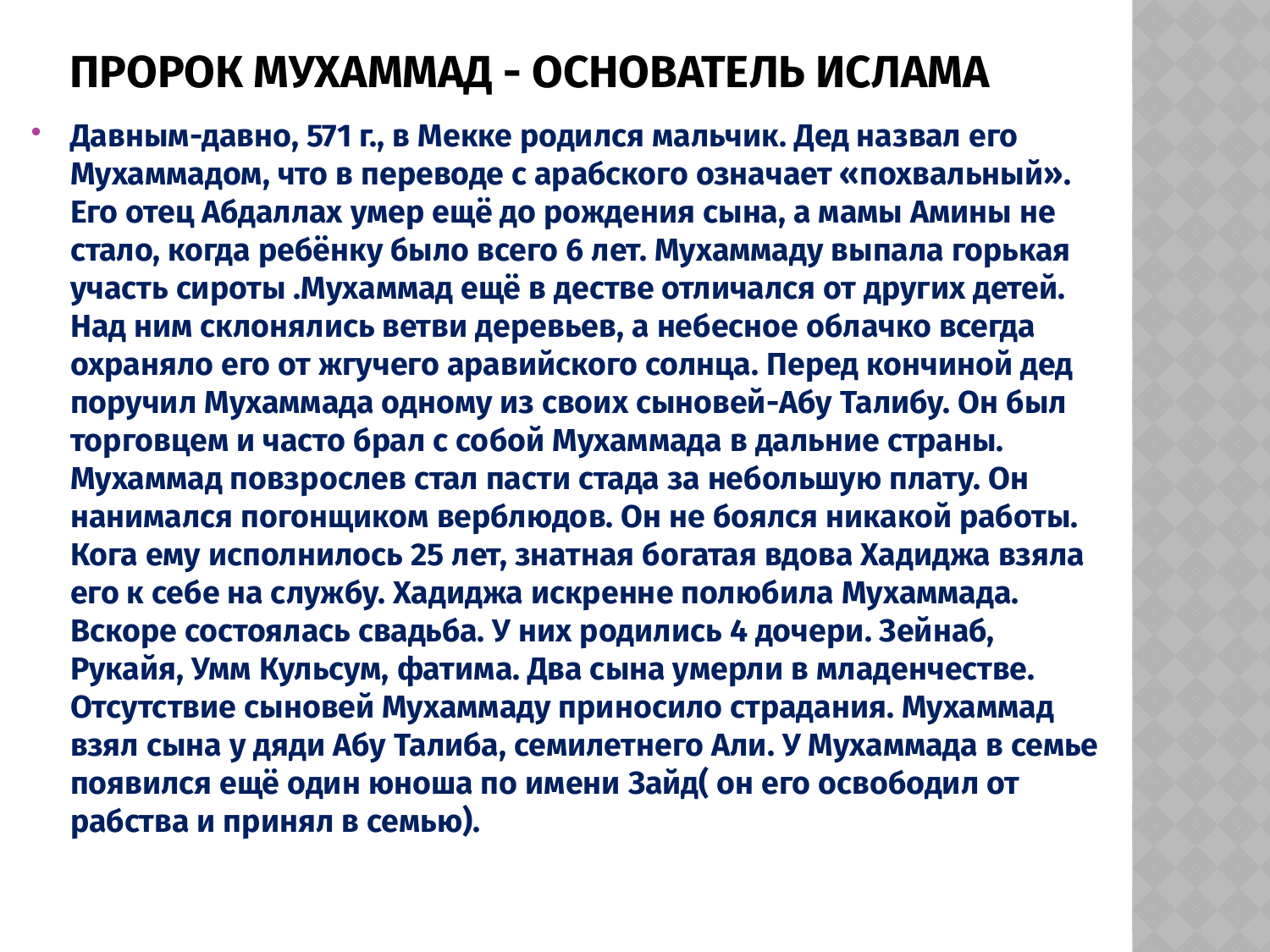

# Пророк Мухаммад - основатель ислама
Давным-давно, 571 г., в Мекке родился мальчик. Дед назвал его Мухаммадом, что в переводе с арабского означает «похвальный». Его отец Абдаллах умер ещё до рождения сына, а мамы Амины не стало, когда ребёнку было всего 6 лет. Мухаммаду выпала горькая участь сироты .Мухаммад ещё в дестве отличался от других детей. Над ним склонялись ветви деревьев, а небесное облачко всегда охраняло его от жгучего аравийского солнца. Перед кончиной дед поручил Мухаммада одному из своих сыновей-Абу Талибу. Он был торговцем и часто брал с собой Мухаммада в дальние страны. Мухаммад повзрослев стал пасти стада за небольшую плату. Он нанимался погонщиком верблюдов. Он не боялся никакой работы. Кога ему исполнилось 25 лет, знатная богатая вдова Хадиджа взяла его к себе на службу. Хадиджа искренне полюбила Мухаммада. Вскоре состоялась свадьба. У них родились 4 дочери. Зейнаб, Рукайя, Умм Кульсум, фатима. Два сына умерли в младенчестве. Отсутствие сыновей Мухаммаду приносило страдания. Мухаммад взял сына у дяди Абу Талиба, семилетнего Али. У Мухаммада в семье появился ещё один юноша по имени Зайд( он его освободил от рабства и принял в семью).